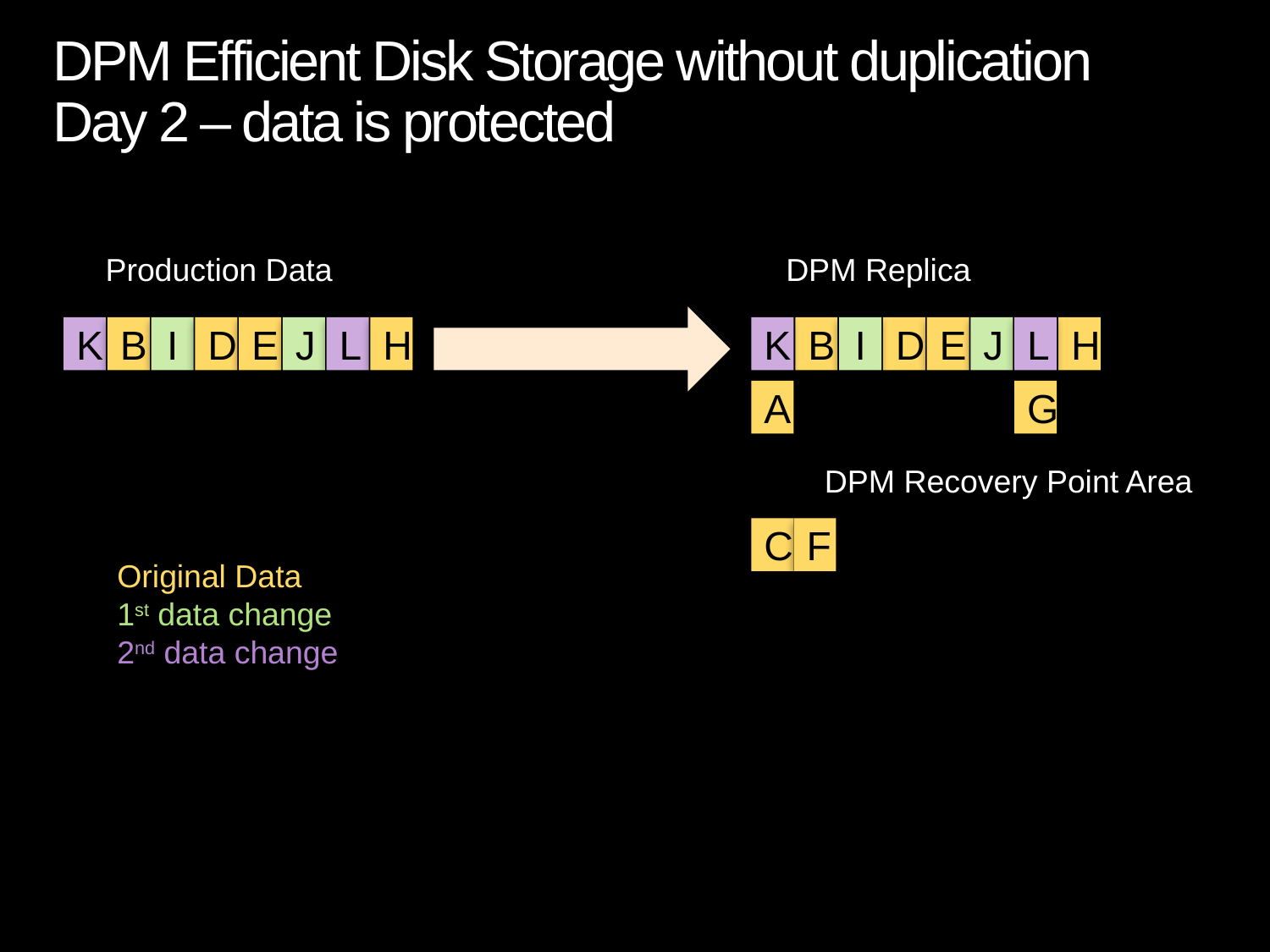

# DPM Efficient Disk Storage without duplication Day 2 – data is protected
Production Data
DPM Replica

K
B
I
D
E
J
L
H
K
B
I
D
E
J
L
H
A
G
DPM Recovery Point Area
C
F
Original Data
1st data change
2nd data change